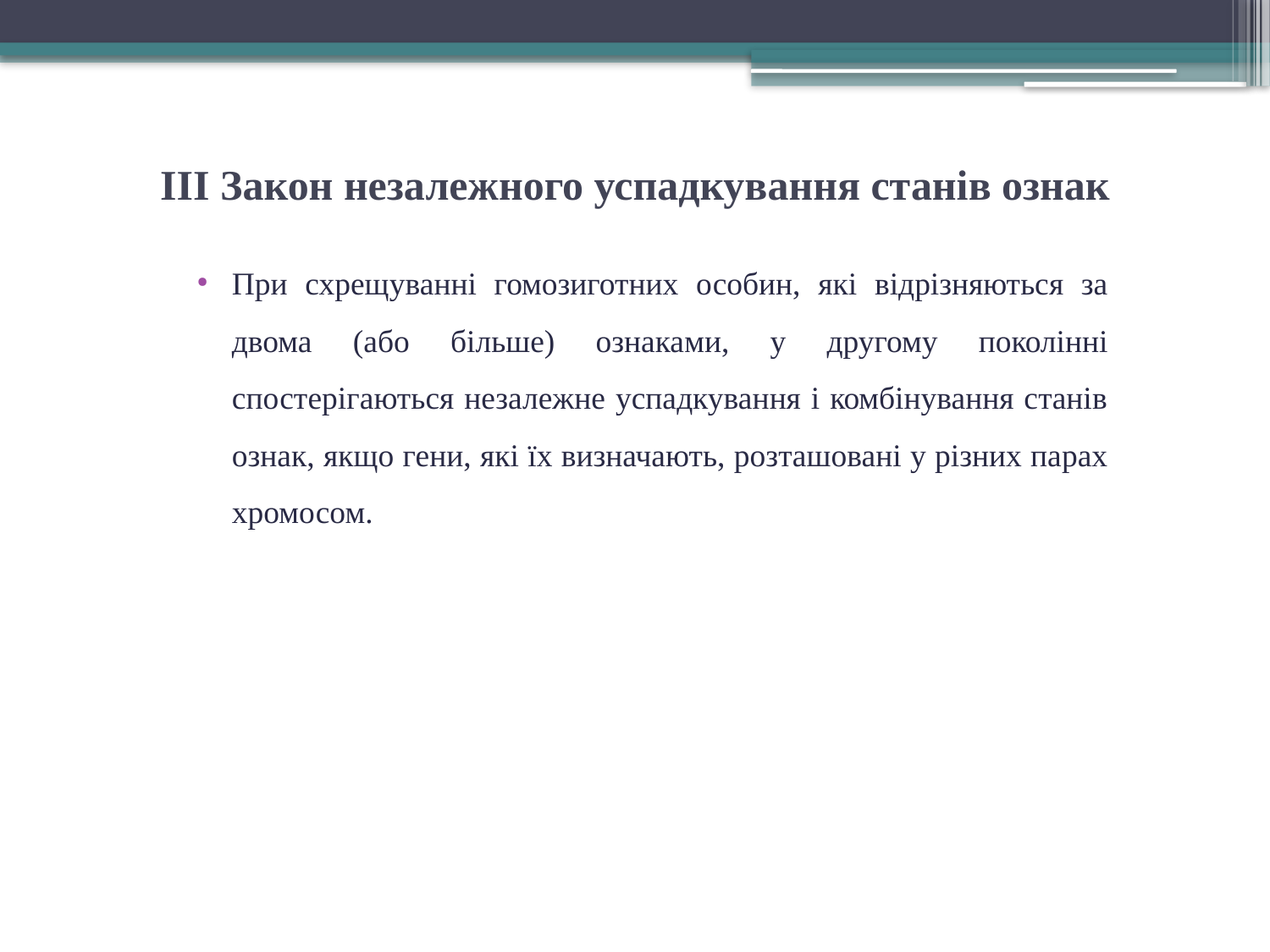

# ІІІ Закон незалежного успадкування станів ознак
При схрещуванні гомозиготних особин, які відрізняються за двома (або більше) ознаками, у другому поколінні спостерігаються незалежне успадкування і комбінування станів ознак, якщо гени, які їх визначають, розташовані у різних парах хромосом.